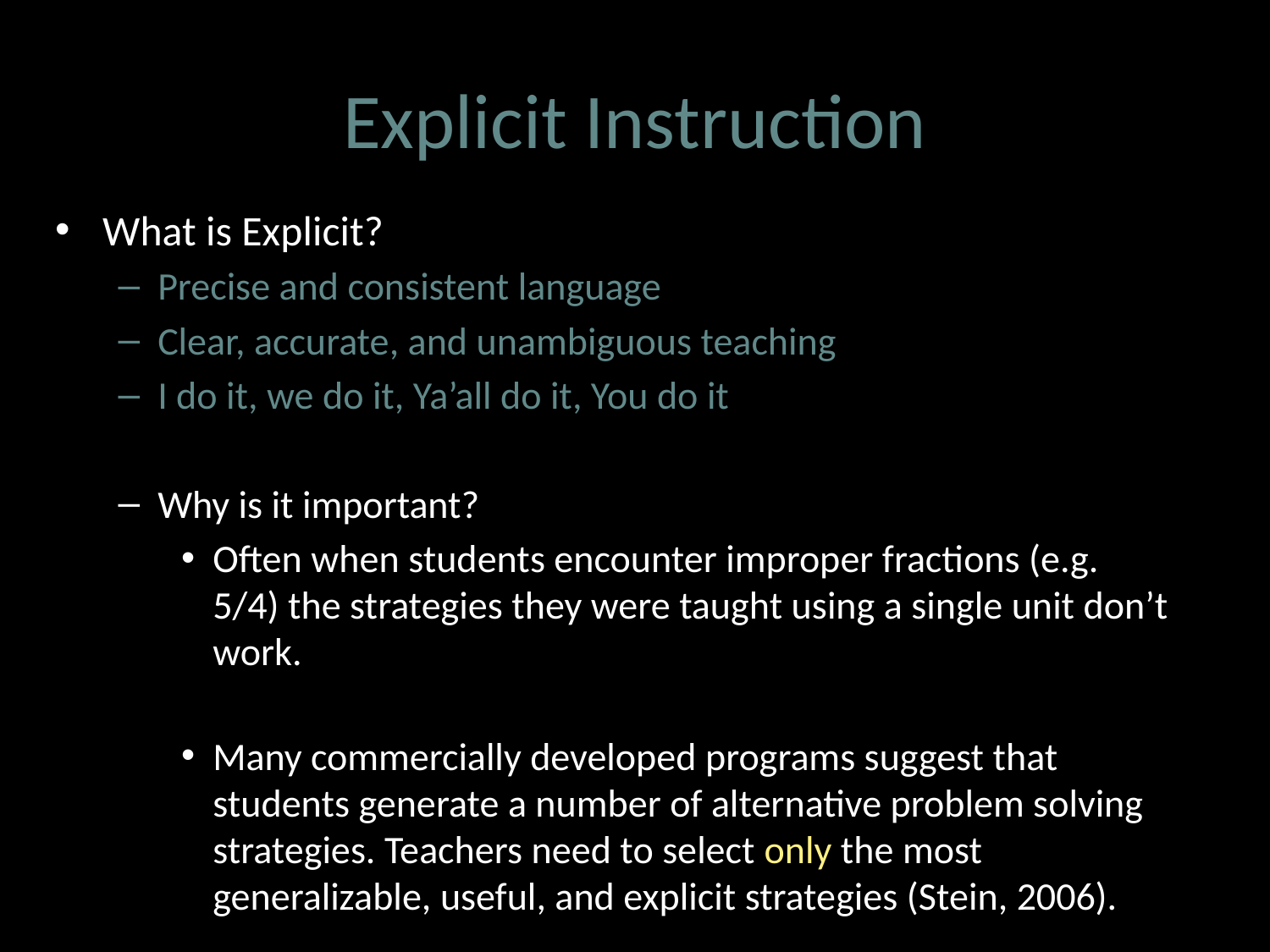

# Explicit Instruction
What is Explicit?
Precise and consistent language
Clear, accurate, and unambiguous teaching
I do it, we do it, Ya’all do it, You do it

Why is it important?
Often when students encounter improper fractions (e.g. 5/4) the strategies they were taught using a single unit don’t work.

Many commercially developed programs suggest that students generate a number of alternative problem solving strategies. Teachers need to select only the most generalizable, useful, and explicit strategies (Stein, 2006).